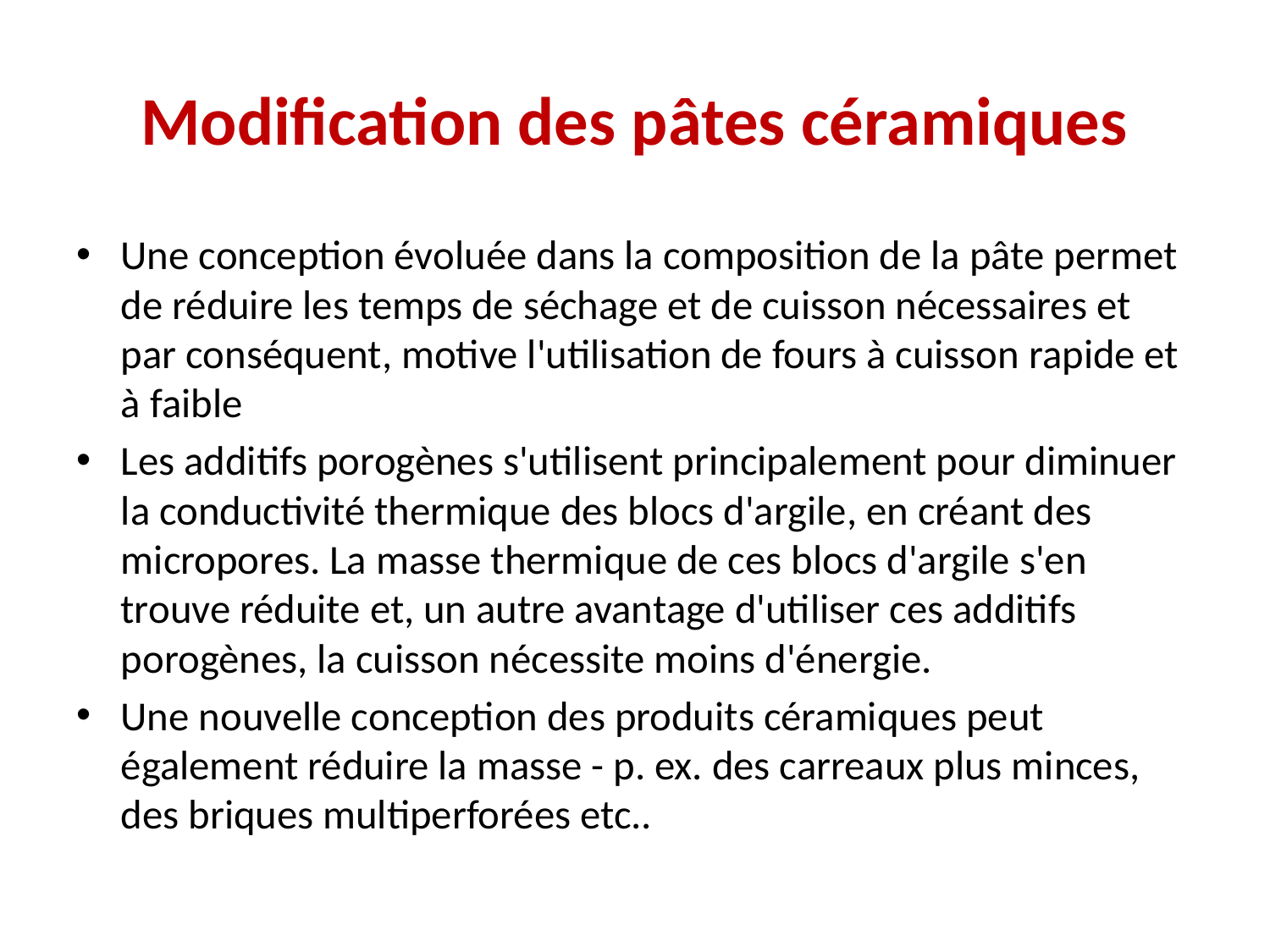

# Modification des pâtes céramiques
Une conception évoluée dans la composition de la pâte permet de réduire les temps de séchage et de cuisson nécessaires et par conséquent, motive l'utilisation de fours à cuisson rapide et à faible
Les additifs porogènes s'utilisent principalement pour diminuer la conductivité thermique des blocs d'argile, en créant des micropores. La masse thermique de ces blocs d'argile s'en trouve réduite et, un autre avantage d'utiliser ces additifs porogènes, la cuisson nécessite moins d'énergie.
Une nouvelle conception des produits céramiques peut également réduire la masse - p. ex. des carreaux plus minces, des briques multiperforées etc..